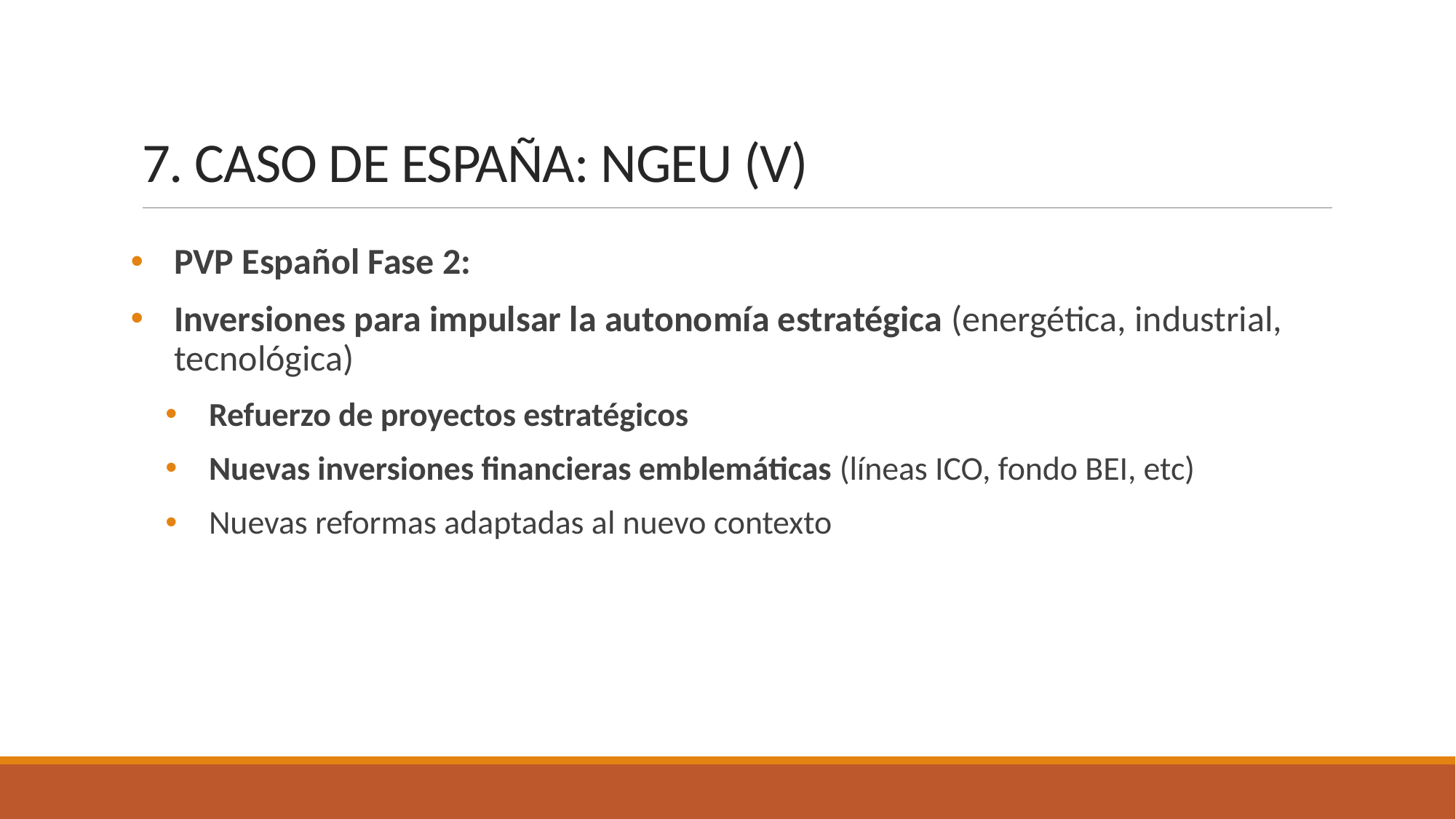

7. CASO DE ESPAÑA: NGEU (V)
PVP Español Fase 2:
Inversiones para impulsar la autonomía estratégica (energética, industrial, tecnológica)
Refuerzo de proyectos estratégicos
Nuevas inversiones financieras emblemáticas (líneas ICO, fondo BEI, etc)
Nuevas reformas adaptadas al nuevo contexto